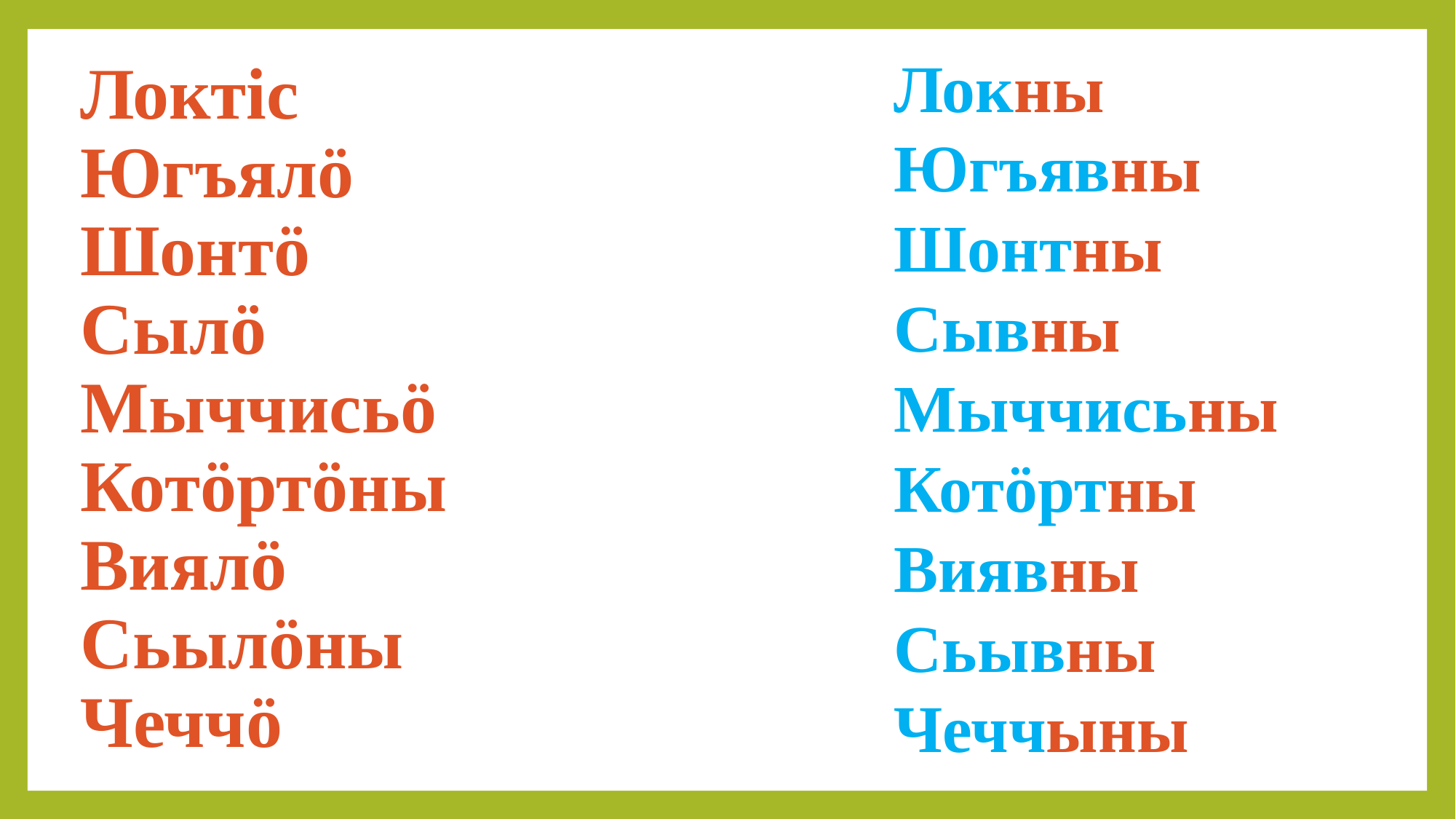

Локны
Югъявны
Шонтны
Сывны
Мыччисьны
Котӧртны
Виявны
Сьывны
Чеччыны
# Локтiс Югъялӧ Шонтӧ Сылӧ Мыччисьӧ Котӧртӧны Виялӧ Сьылӧны Чеччӧ